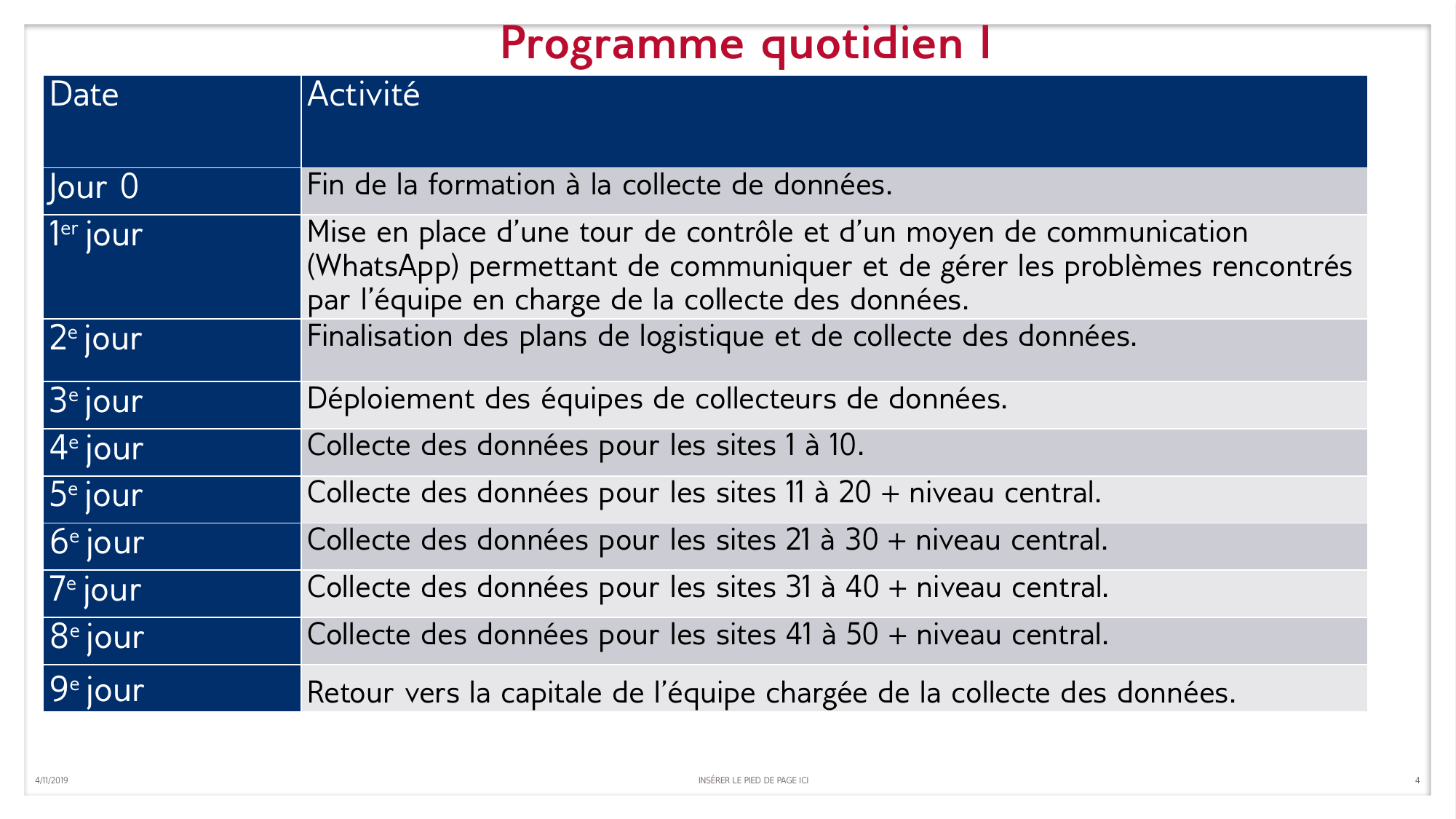

4/11/2019
                   INSÉRER LE PIED DE PAGE ICI
4
# Programme quotidien I
| Date | Activité |
| --- | --- |
| Jour 0 | Fin de la formation à la collecte de données. |
| 1er jour | Mise en place d’une tour de contrôle et d’un moyen de communication (WhatsApp) permettant de communiquer et de gérer les problèmes rencontrés par l’équipe en charge de la collecte des données. |
| 2e jour | Finalisation des plans de logistique et de collecte des données. |
| 3e jour | Déploiement des équipes de collecteurs de données. |
| 4e jour | Collecte des données pour les sites 1 à 10. |
| 5e jour | Collecte des données pour les sites 11 à 20 + niveau central. |
| 6e jour | Collecte des données pour les sites 21 à 30 + niveau central. |
| 7e jour | Collecte des données pour les sites 31 à 40 + niveau central. |
| 8e jour | Collecte des données pour les sites 41 à 50 + niveau central. |
| 9e jour | Retour vers la capitale de l’équipe chargée de la collecte des données. |